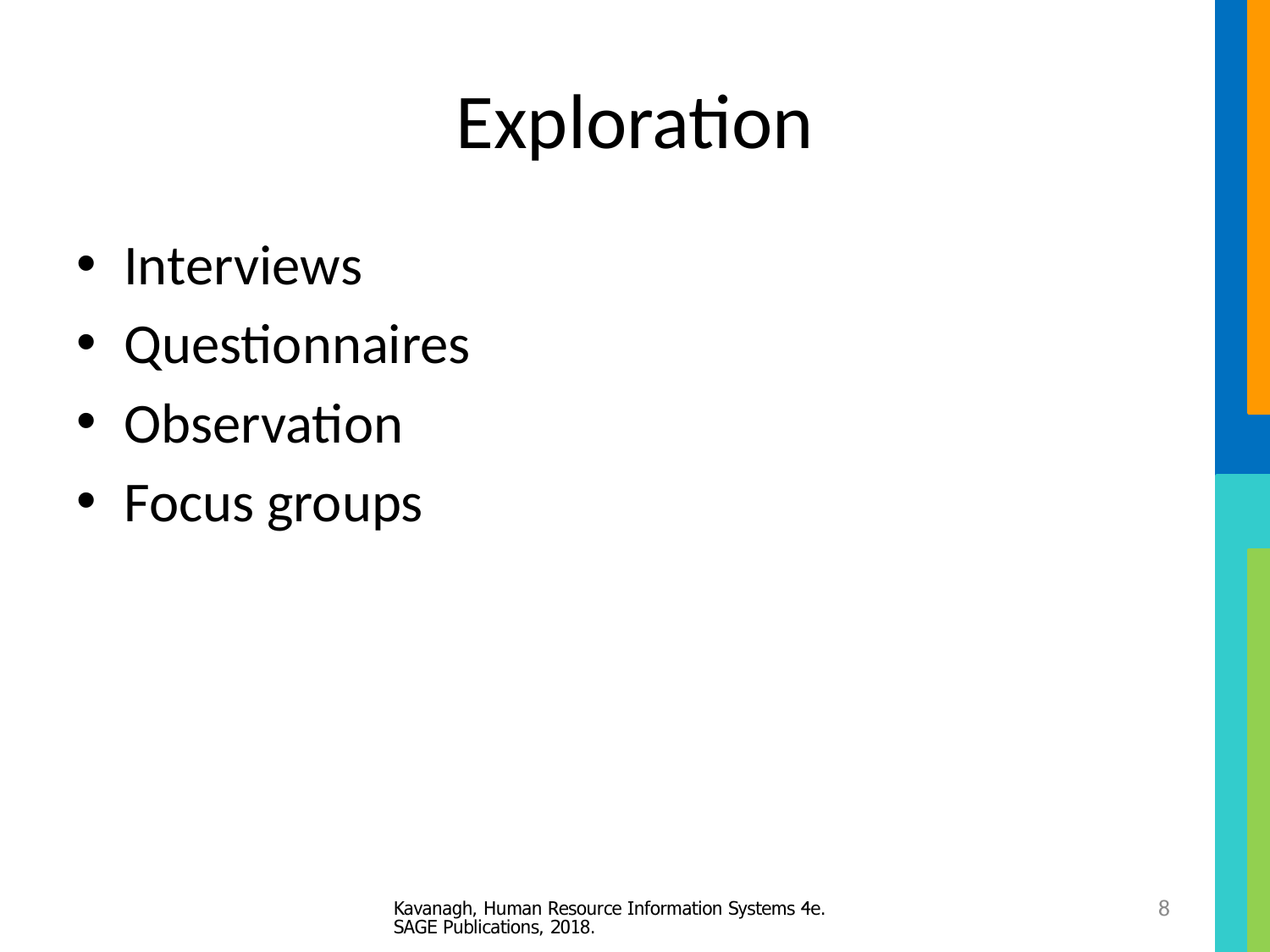

# Exploration
Interviews
Questionnaires
Observation
Focus groups
Kavanagh, Human Resource Information Systems 4e. SAGE Publications, 2018.
8